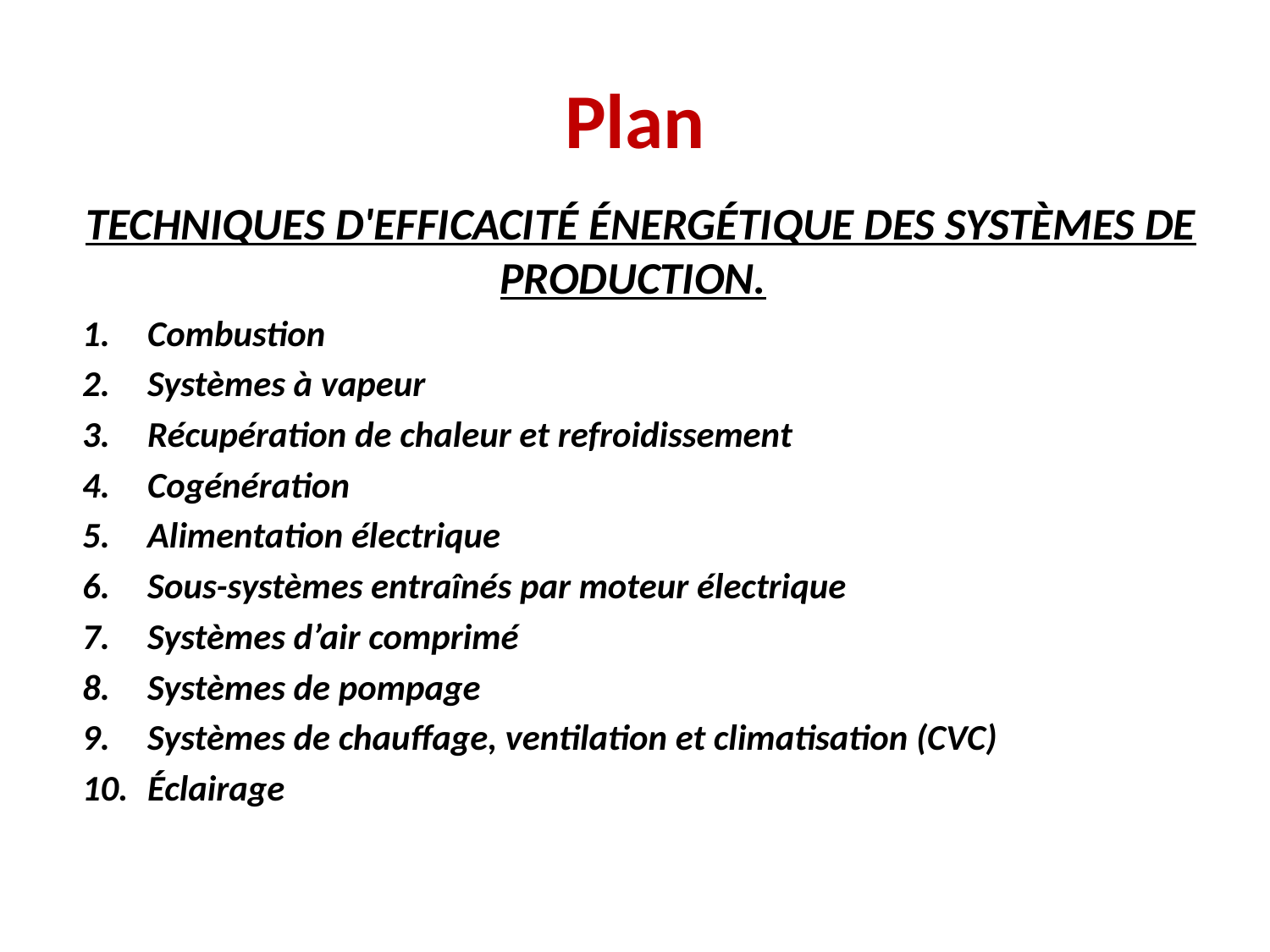

# Plan
Techniques d'efficacité énergétique des systèmes de production.
Combustion
Systèmes à vapeur
Récupération de chaleur et refroidissement
Cogénération
Alimentation électrique
Sous-systèmes entraînés par moteur électrique
Systèmes d’air comprimé
Systèmes de pompage
Systèmes de chauffage, ventilation et climatisation (CVC)
Éclairage